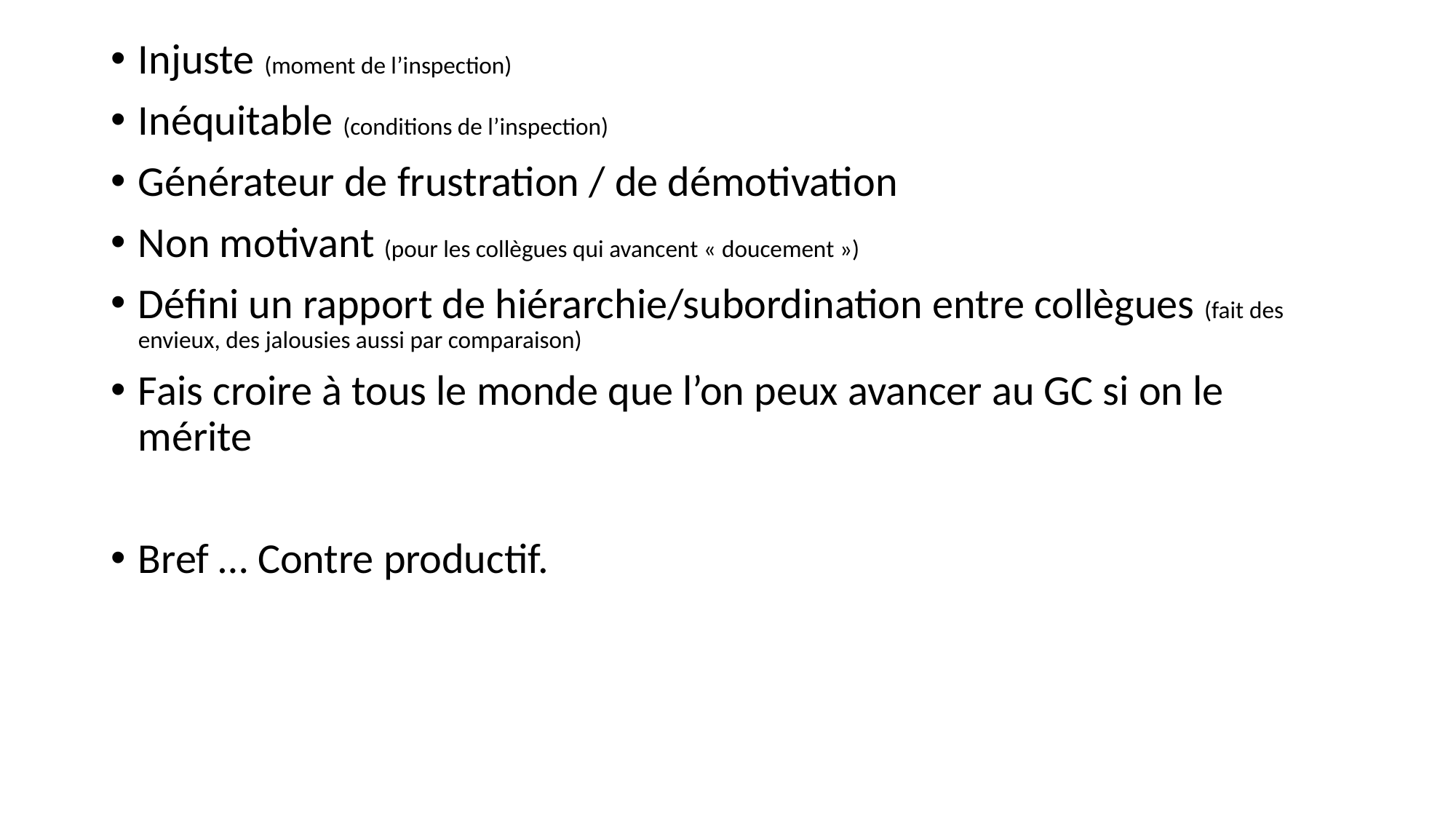

Injuste (moment de l’inspection)
Inéquitable (conditions de l’inspection)
Générateur de frustration / de démotivation
Non motivant (pour les collègues qui avancent « doucement »)
Défini un rapport de hiérarchie/subordination entre collègues (fait des envieux, des jalousies aussi par comparaison)
Fais croire à tous le monde que l’on peux avancer au GC si on le mérite

Bref … Contre productif.